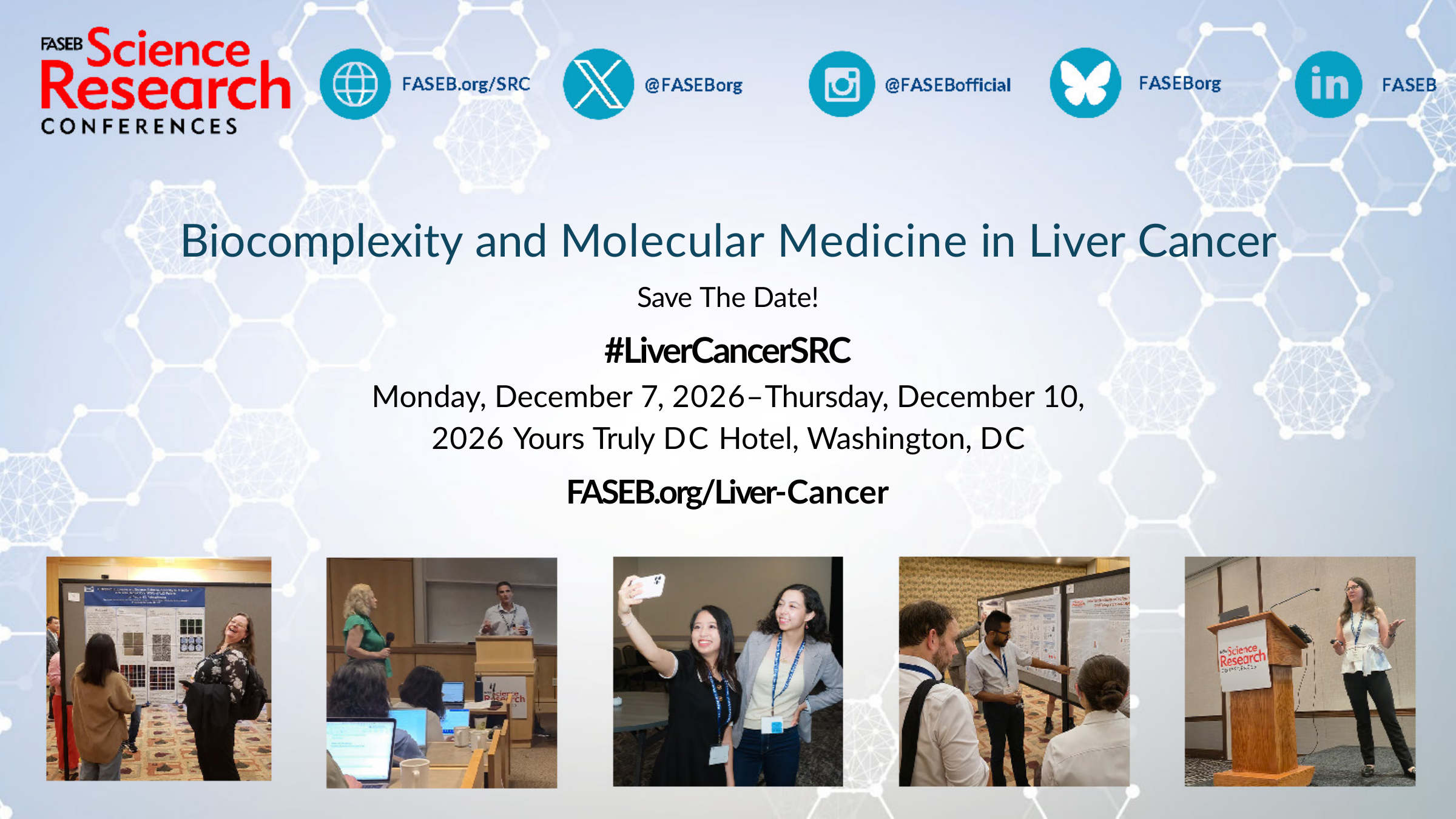

# Biocomplexity and Molecular Medicine in Liver Cancer
Save The Date!
#LiverCancerSRC
Monday, December 7, 2026–Thursday, December 10, 2026 Yours Truly DC Hotel, Washington, DC
FASEB.org/Liver-Cancer